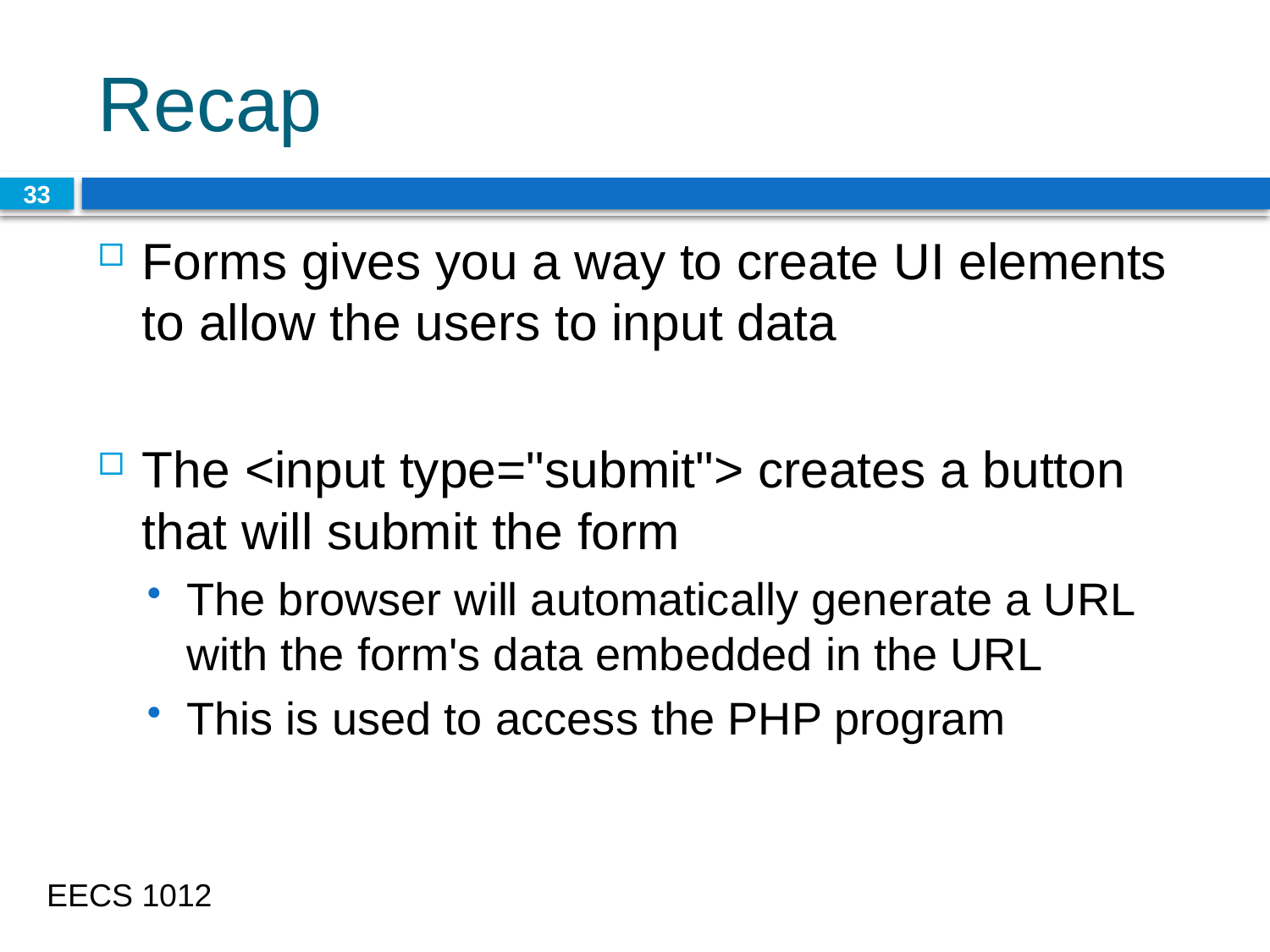

# Recap
33
Forms gives you a way to create UI elements to allow the users to input data

The <input type="submit"> creates a button that will submit the form
The browser will automatically generate a URL with the form's data embedded in the URL
This is used to access the PHP program

EECS 1012